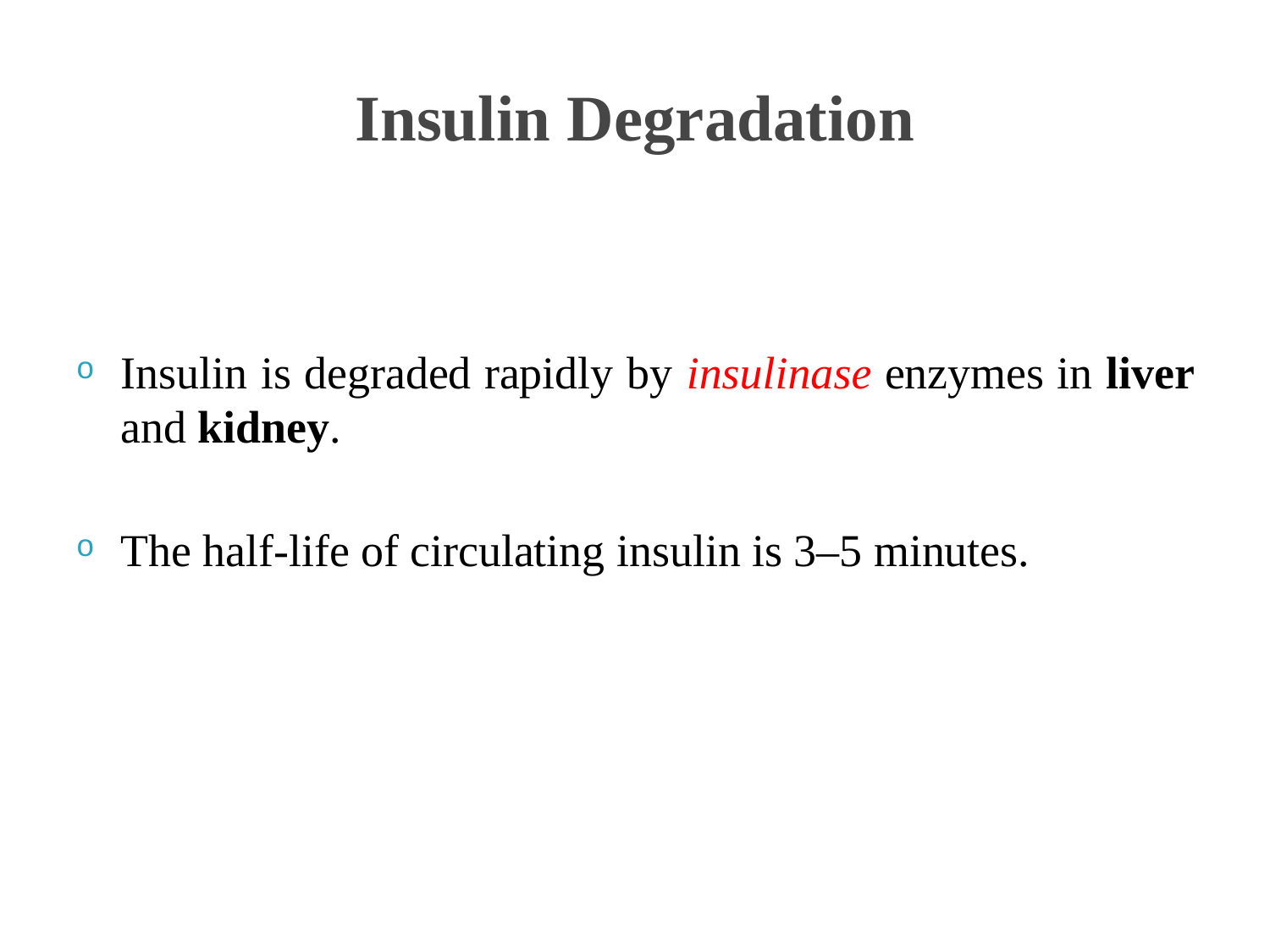

# Insulin Degradation

Insulin is degraded rapidly by insulinase enzymes in liver and kidney.

The half-life of circulating insulin is 3–5 minutes.